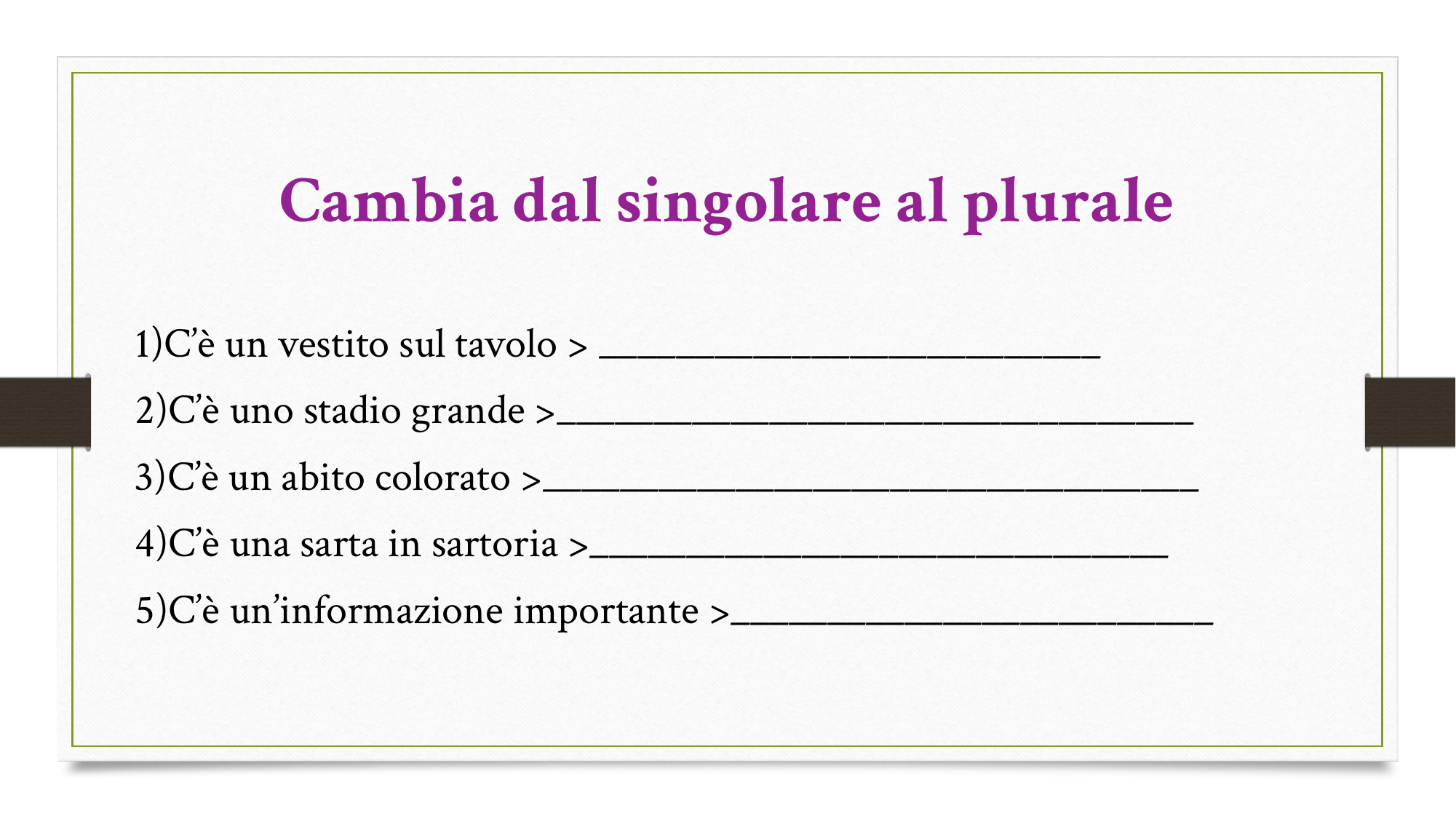

# Cambia dal singolare al plurale
C’è un vestito sul tavolo > __________________________
C’è uno stadio grande >_________________________________
C’è un abito colorato >__________________________________
C’è una sarta in sartoria >______________________________
C’è un’informazione importante >_________________________